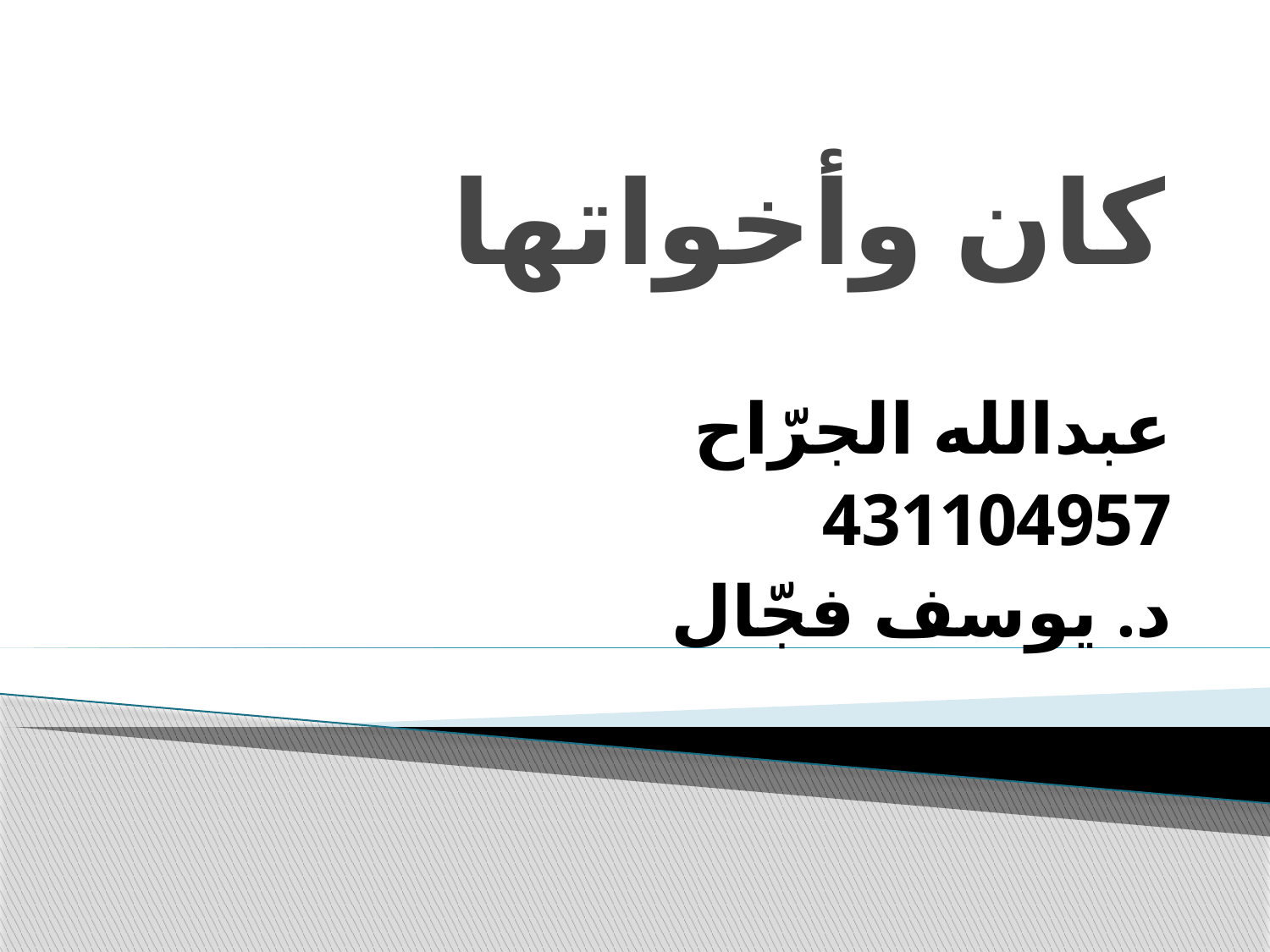

# كان وأخواتها
عبدالله الجرّاح
431104957
د. يوسف فجّال